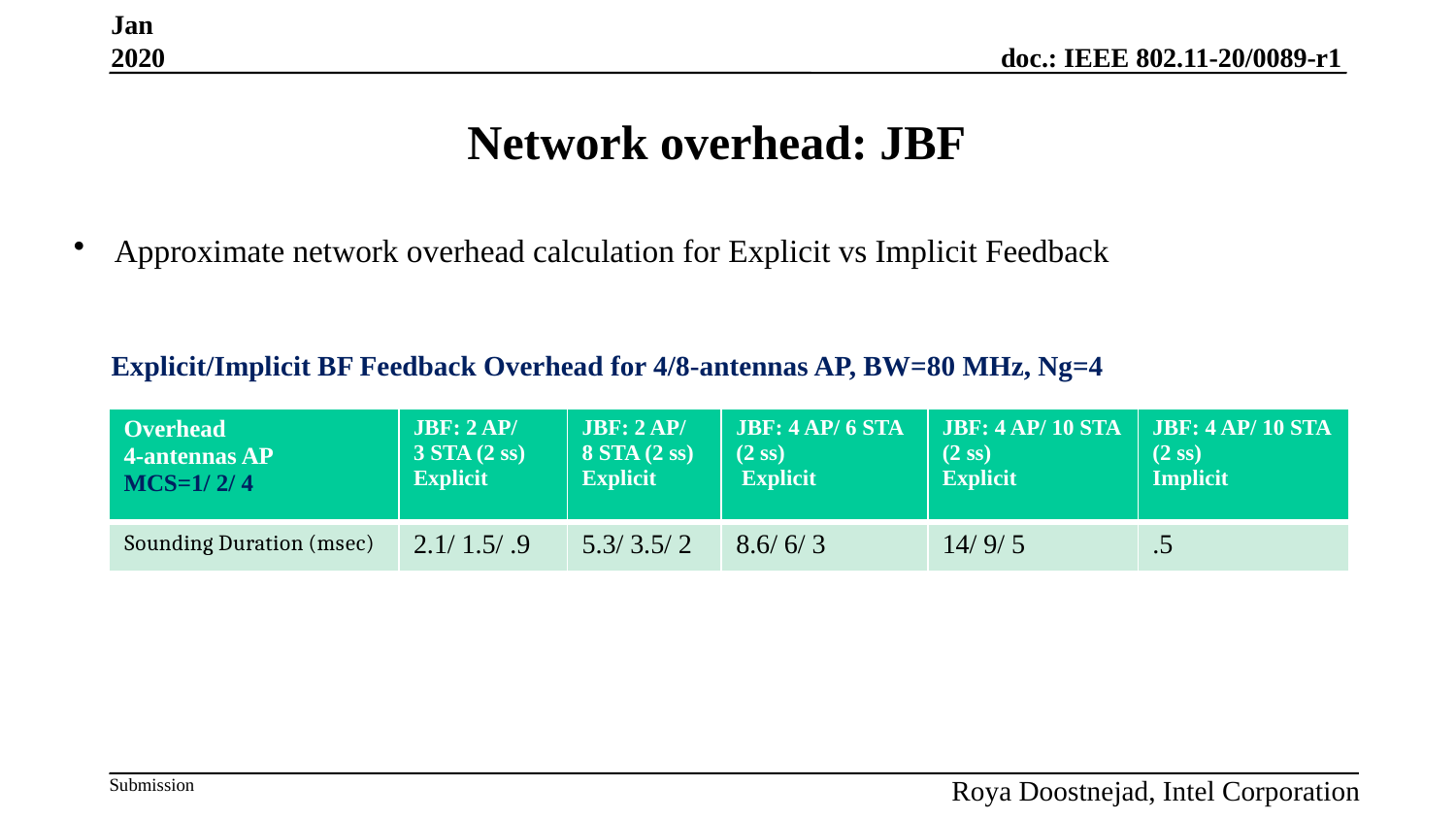

Jan 2020
# Network overhead: JBF
Approximate network overhead calculation for Explicit vs Implicit Feedback

Explicit/Implicit BF Feedback Overhead for 4/8-antennas AP, BW=80 MHz, Ng=4

| Overhead 4-antennas AP MCS=1/ 2/ 4 | JBF: 2 AP/ 3 STA (2 ss) Explicit | JBF: 2 AP/ 8 STA (2 ss) Explicit | JBF: 4 AP/ 6 STA (2 ss) Explicit | JBF: 4 AP/ 10 STA (2 ss) Explicit | JBF: 4 AP/ 10 STA (2 ss) Implicit |
| --- | --- | --- | --- | --- | --- |
| Sounding Duration (msec) | 2.1/ 1.5/ .9 | 5.3/ 3.5/ 2 | 8.6/ 6/ 3 | 14/ 9/ 5 | .5 |
Roya Doostnejad, Intel Corporation